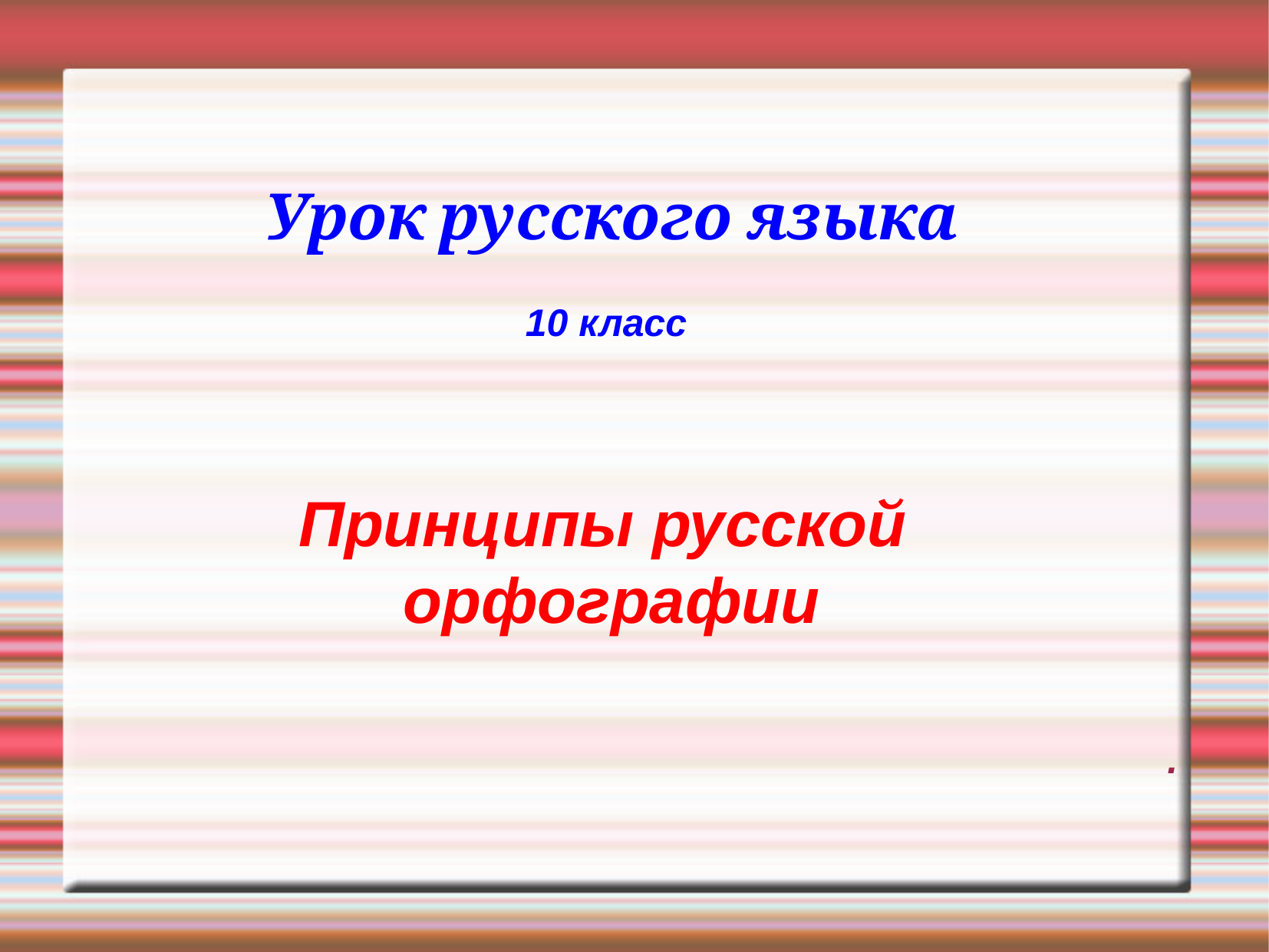

Урок русского языка
10 класс
Принципы русской
орфографии
.